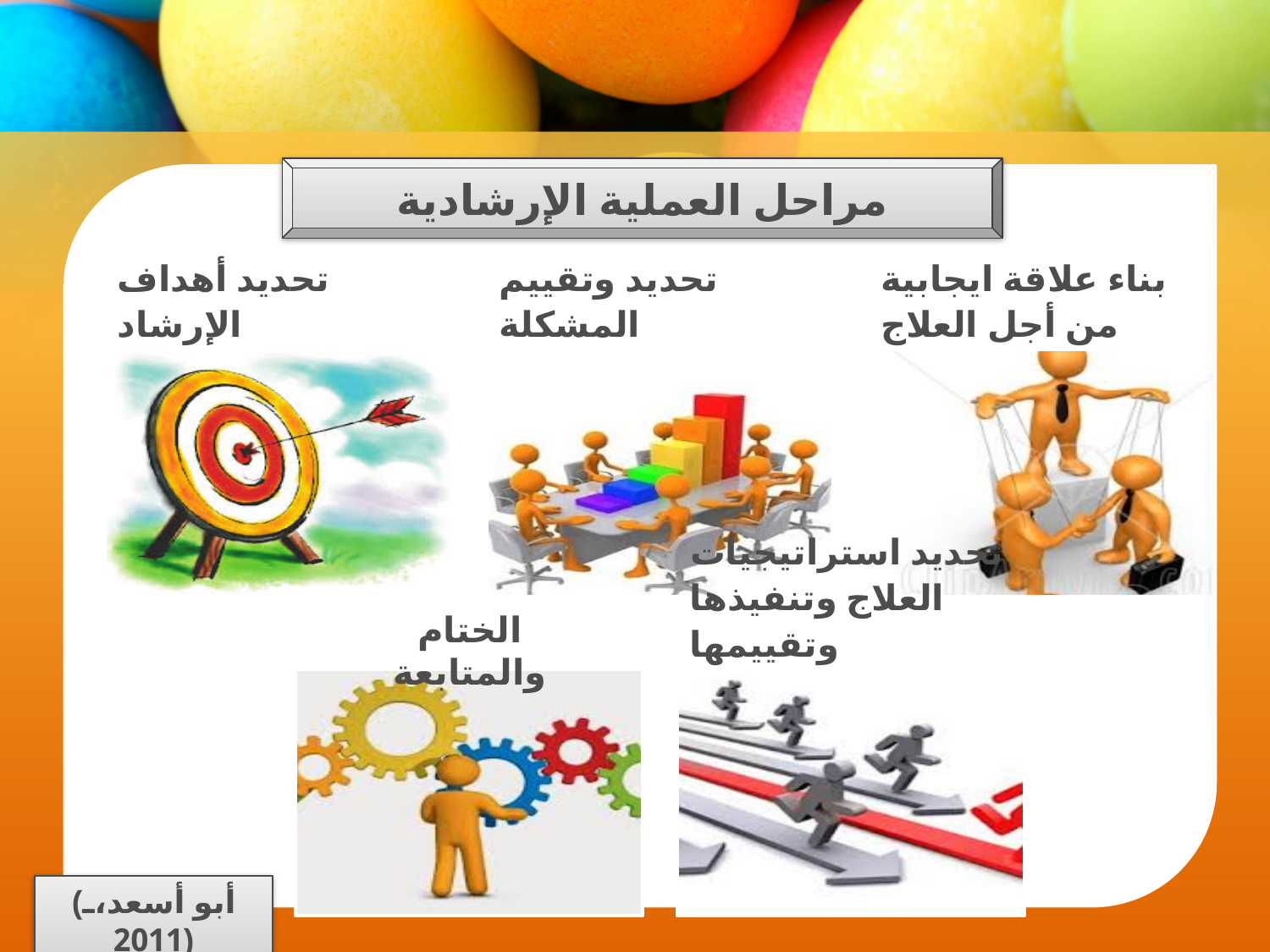

مراحل العملية الإرشادية

تحديد وتقييم المشكلة
الختام والمتابعة
(أبو أسعد، 2011)